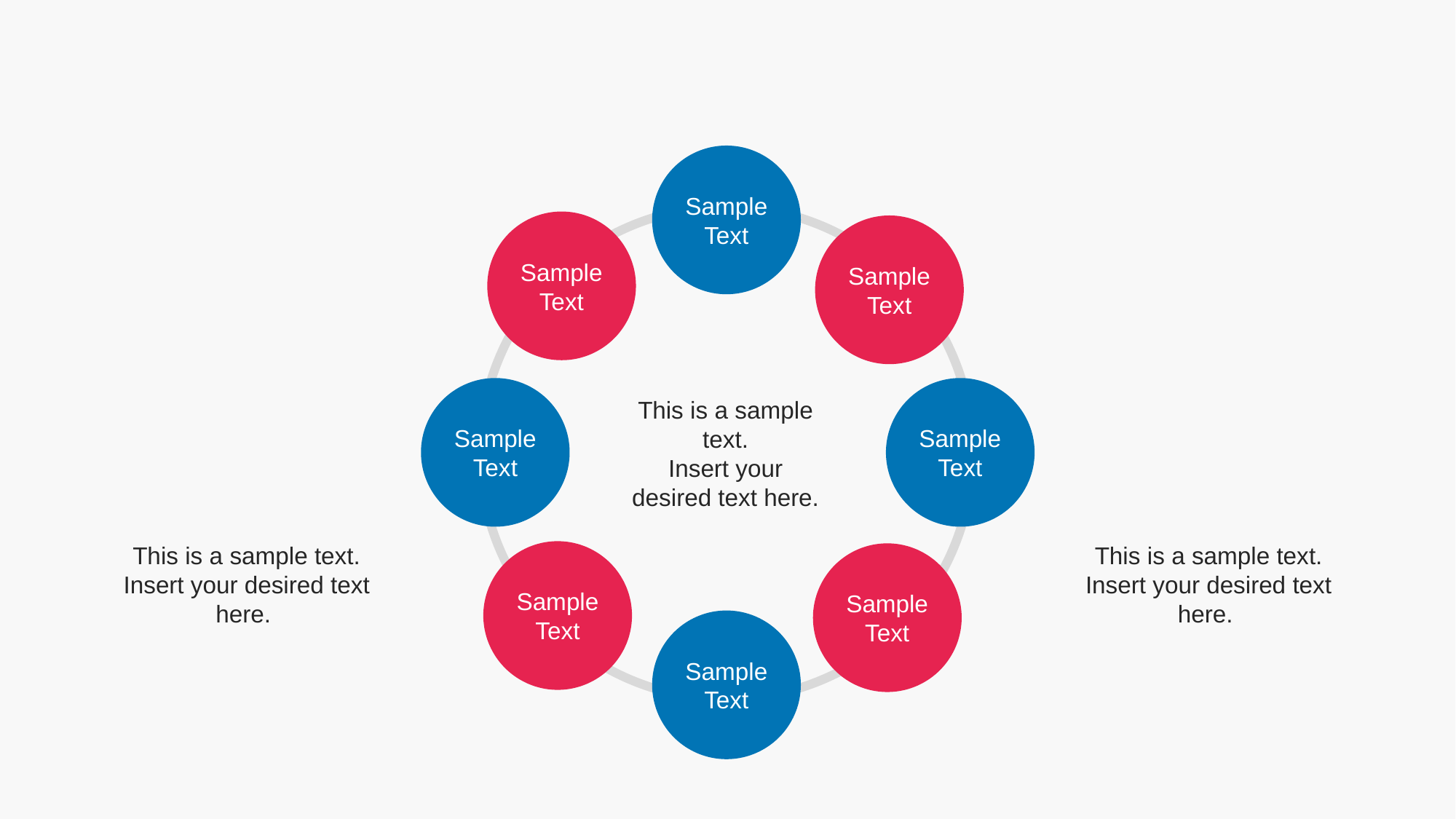

Sample Text

Sample Text
Sample Text
Sample Text
Sample Text
Sample Text
Sample Text
Sample Text
This is a sample text.
Insert your desired text here.
This is a sample text.
Insert your desired text here.
This is a sample text.
Insert your desired text here.